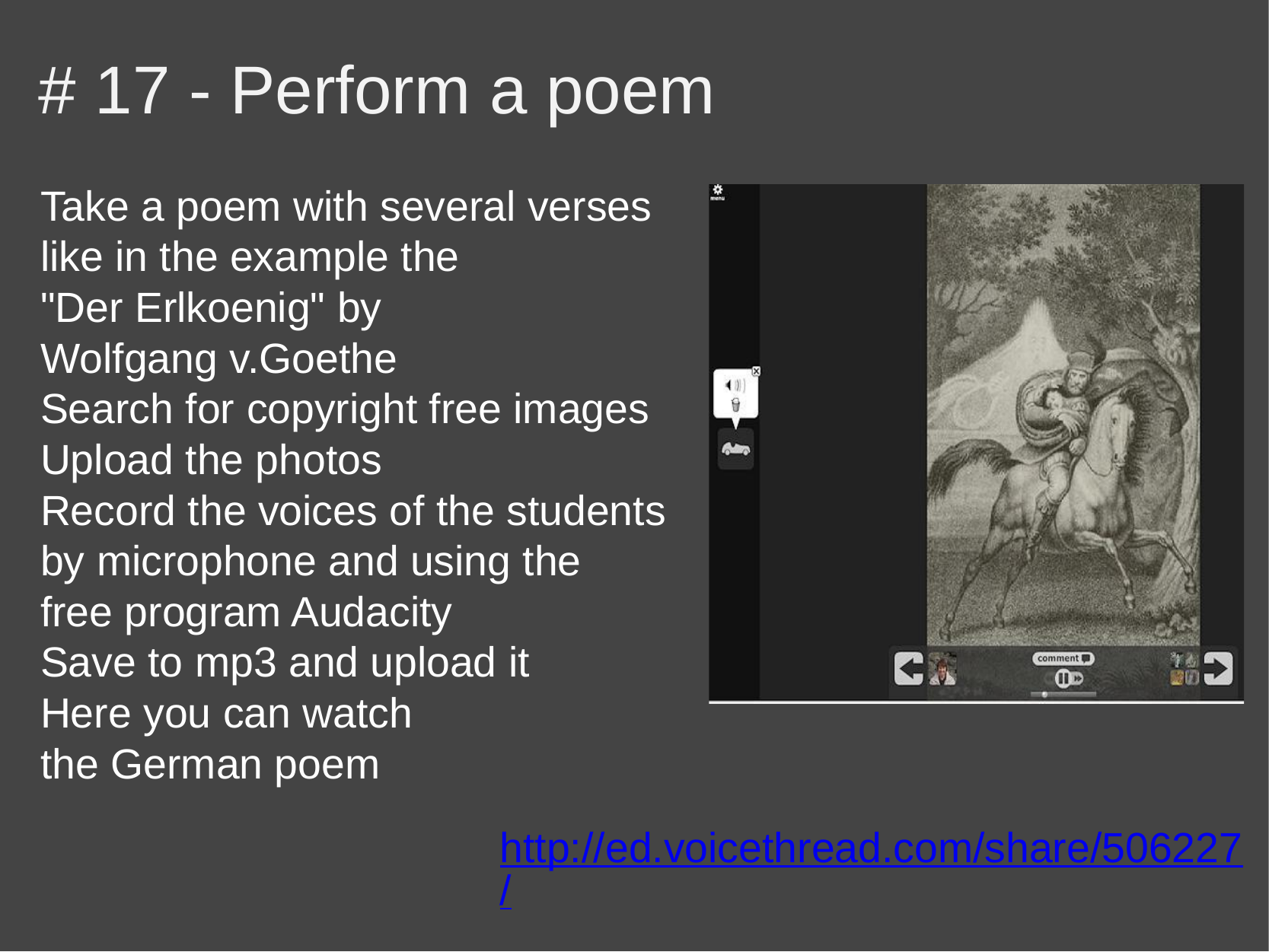

# # 17 - Perform a poem
Take a poem with several verses
like in the example the
"Der Erlkoenig" by
Wolfgang v.Goethe
Search for copyright free images
Upload the photos
Record the voices of the students
by microphone and using the
free program Audacity
Save to mp3 and upload it
Here you can watch
the German poem

VickiParsons

http://ed.voicethread.com/share/506227/